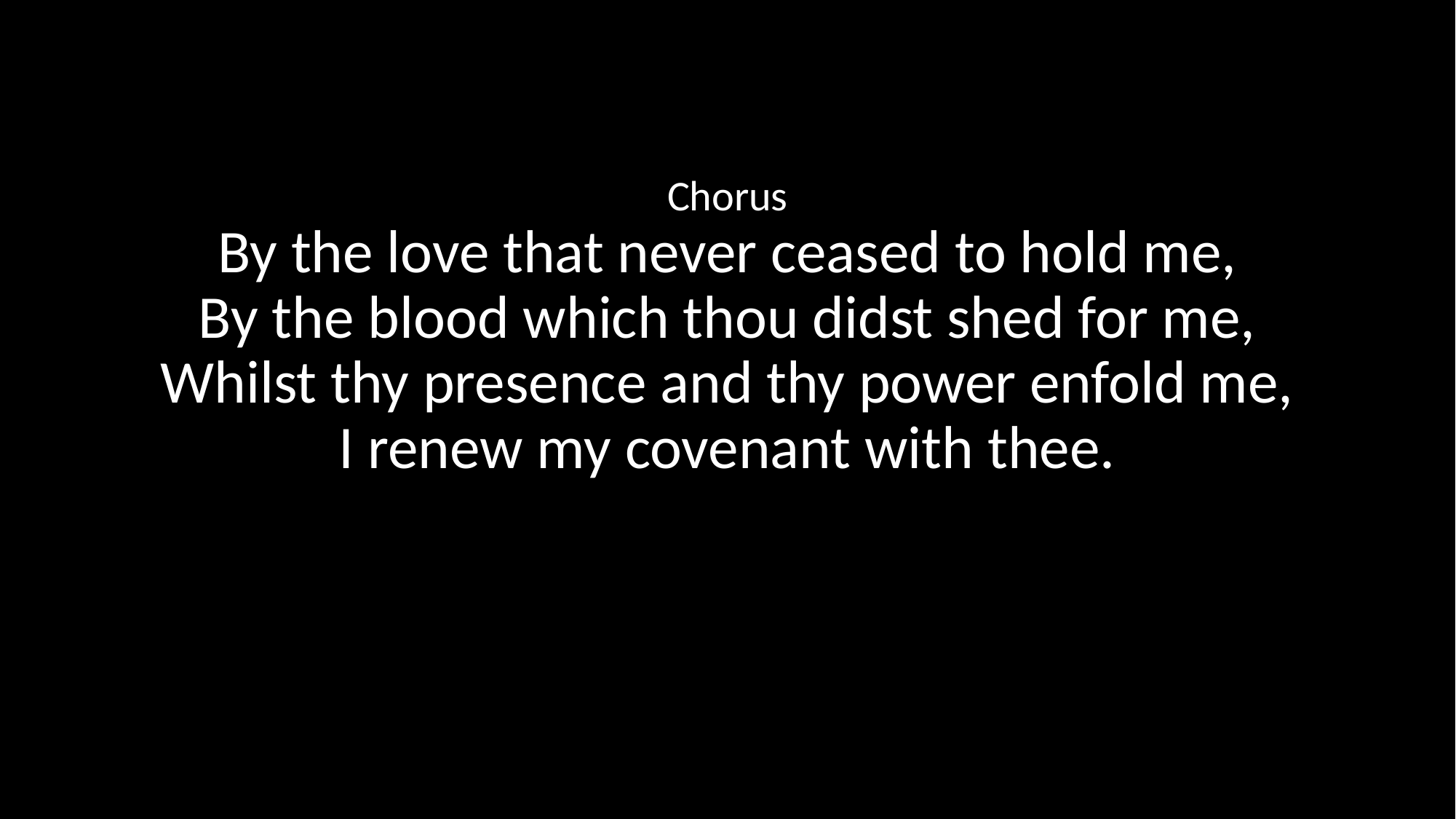

Chorus
By the love that never ceased to hold me,
By the blood which thou didst shed for me,
Whilst thy presence and thy power enfold me,
I renew my covenant with thee.